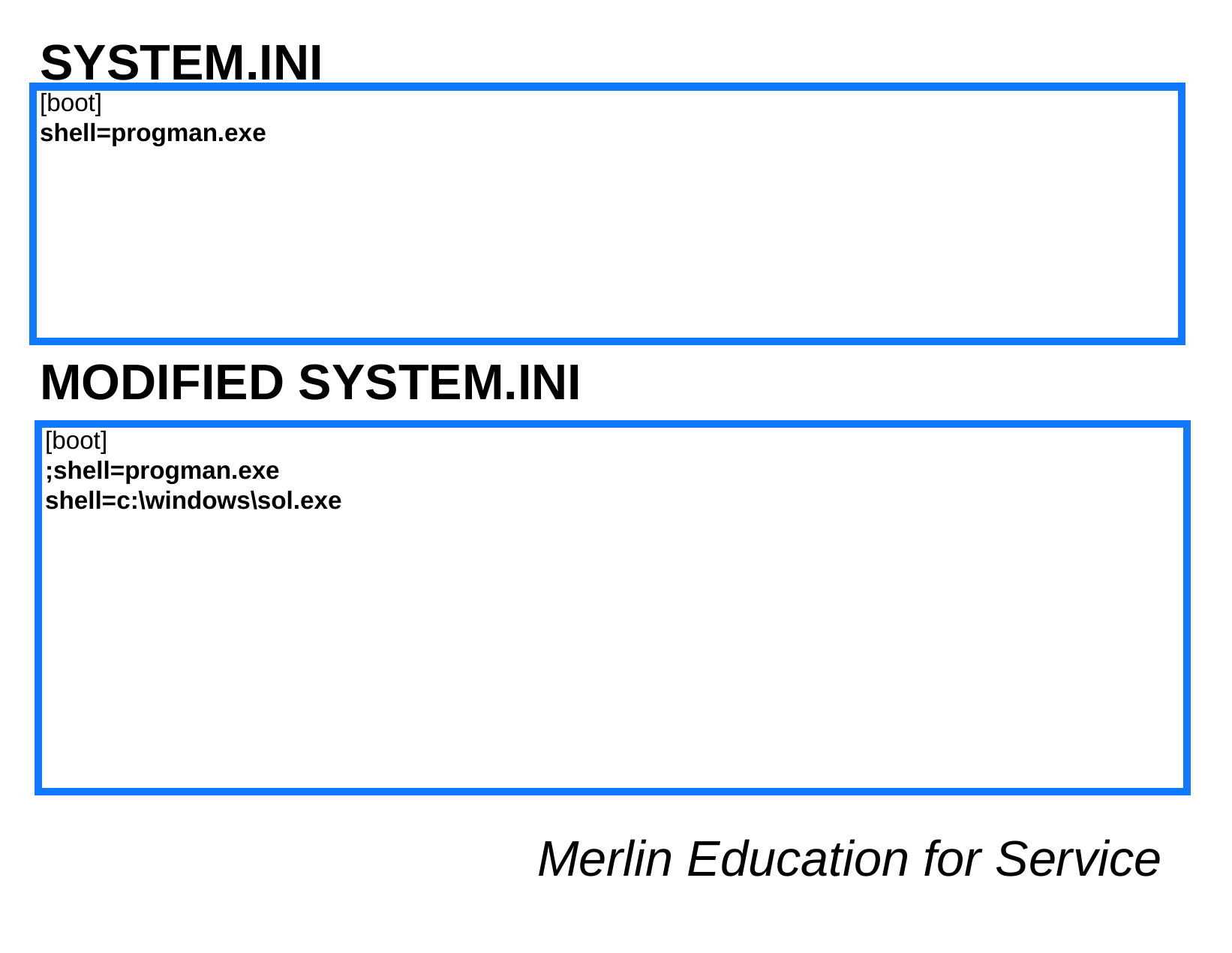

SYSTEM.INI
 [boot]
 shell=progman.exe

MODIFIED SYSTEM.INI
 [boot]
 ;shell=progman.exe
 shell=c:\windows\sol.exe
Merlin Education for Service